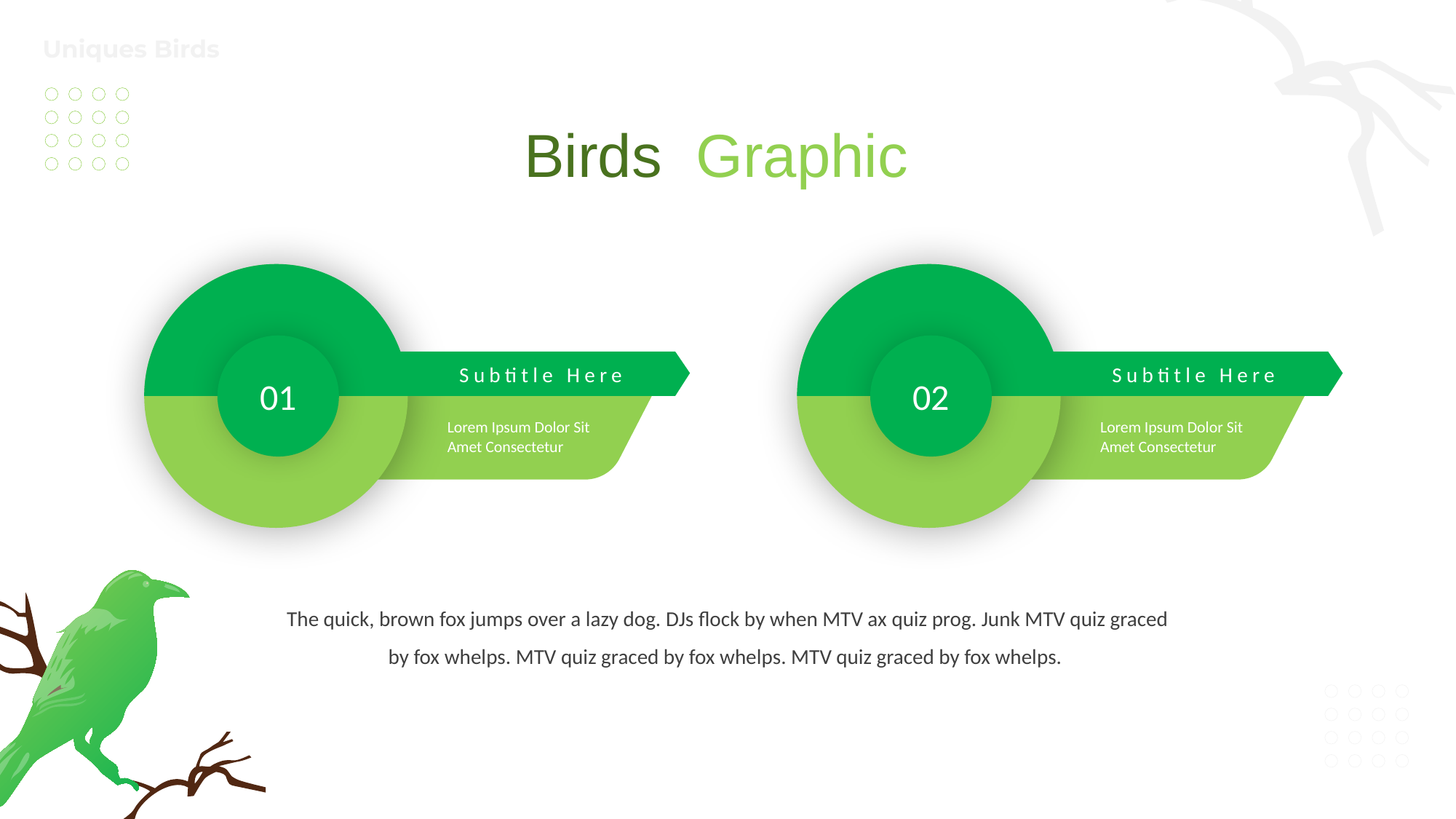

Uniques Birds

Birds  Graphic

01
02

Subtitle Here
Subtitle Here
Lorem Ipsum Dolor Sit Amet Consectetur
Lorem Ipsum Dolor Sit Amet Consectetur

The quick, brown fox jumps over a lazy dog. DJs flock by when MTV ax quiz prog. Junk MTV quiz graced by fox whelps. MTV quiz graced by fox whelps. MTV quiz graced by fox whelps.